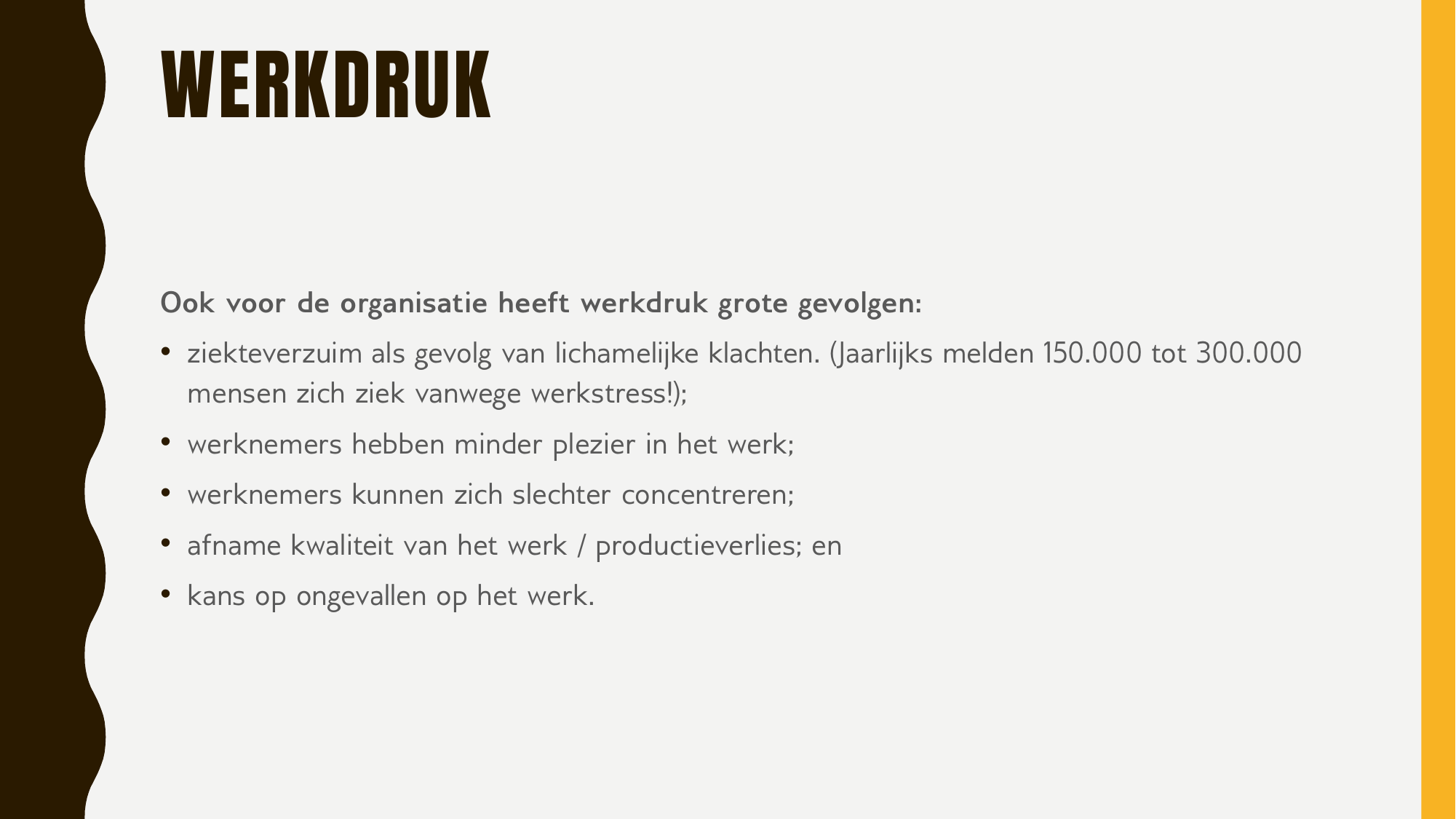

# werkdruk
Ook voor de organisatie heeft werkdruk grote gevolgen:
ziekteverzuim als gevolg van lichamelijke klachten. (Jaarlijks melden 150.000 tot 300.000 mensen zich ziek vanwege werkstress!);
werknemers hebben minder plezier in het werk;
werknemers kunnen zich slechter concentreren;
afname kwaliteit van het werk / productieverlies; en
kans op ongevallen op het werk.